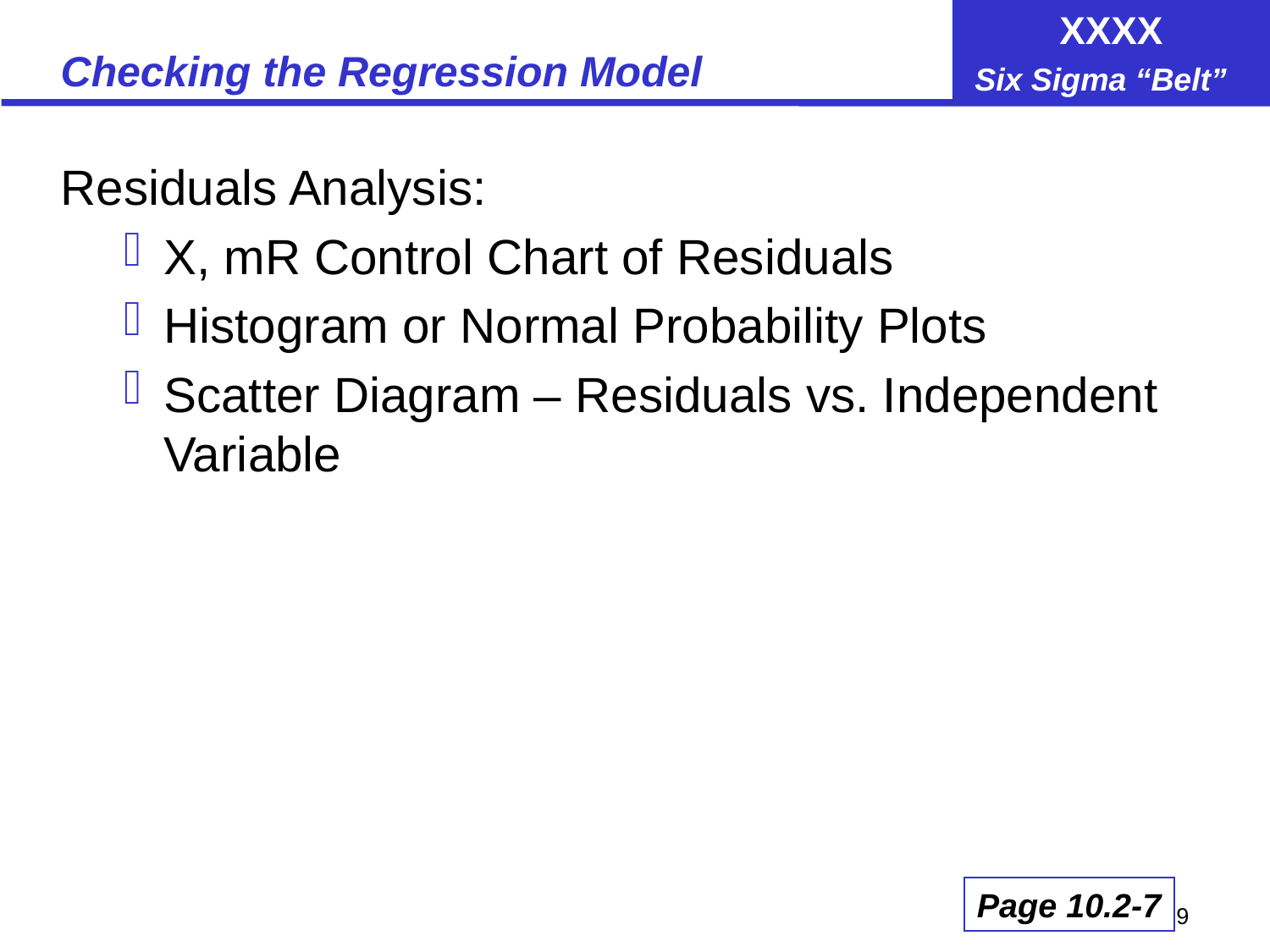

# Checking the Regression Model
Residuals Analysis:
X, mR Control Chart of Residuals
Histogram or Normal Probability Plots
Scatter Diagram – Residuals vs. Independent Variable
Page 10.2-7